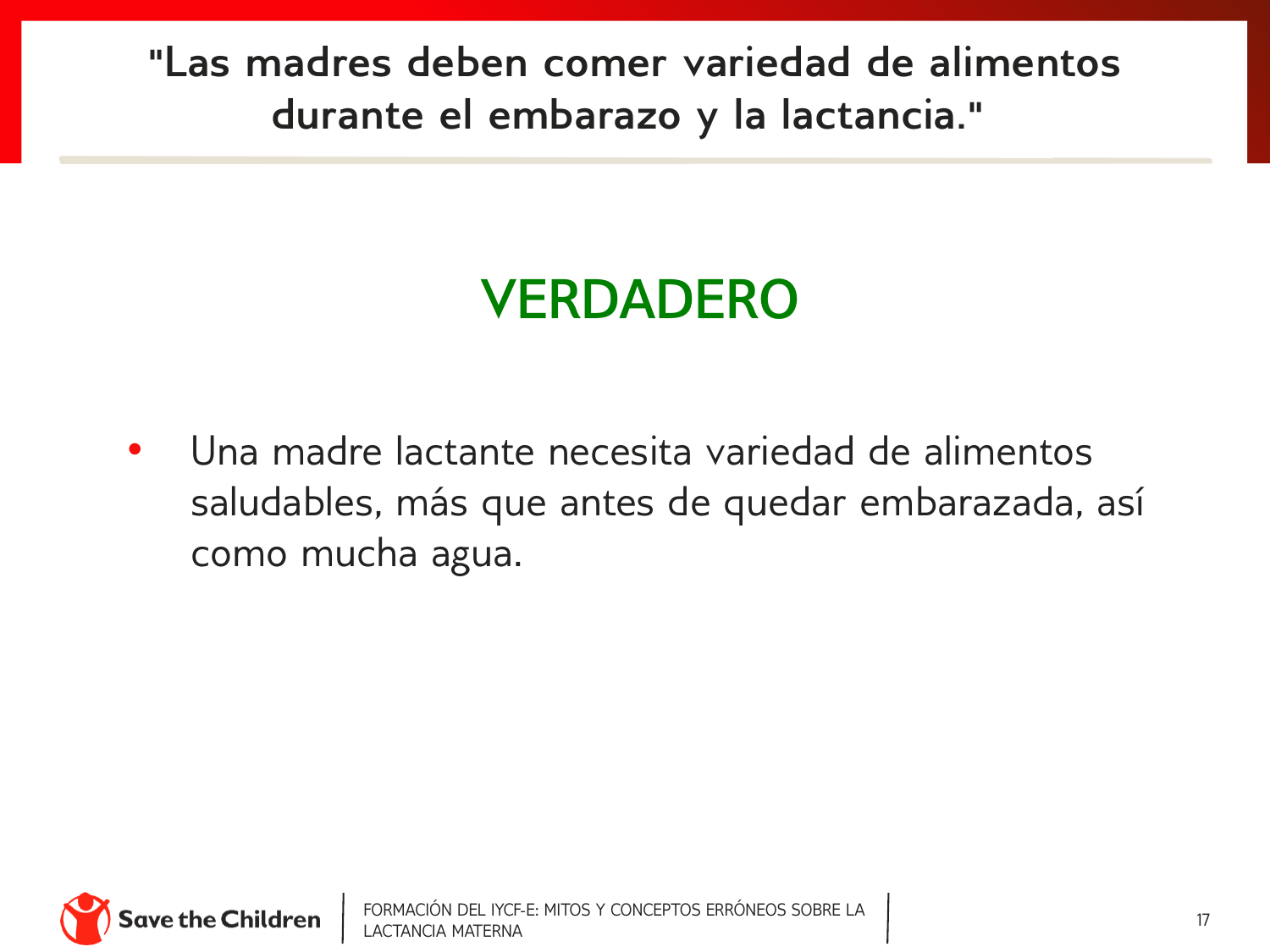

"Las madres deben comer variedad de alimentos durante el embarazo y la lactancia."
VERDADERO

Una madre lactante necesita variedad de alimentos saludables, más que antes de quedar embarazada, así como mucha agua.

FORMACIÓN DEL IYCF-E: MITOS Y CONCEPTOS ERRÓNEOS SOBRE LA LACTANCIA MATERNA
17